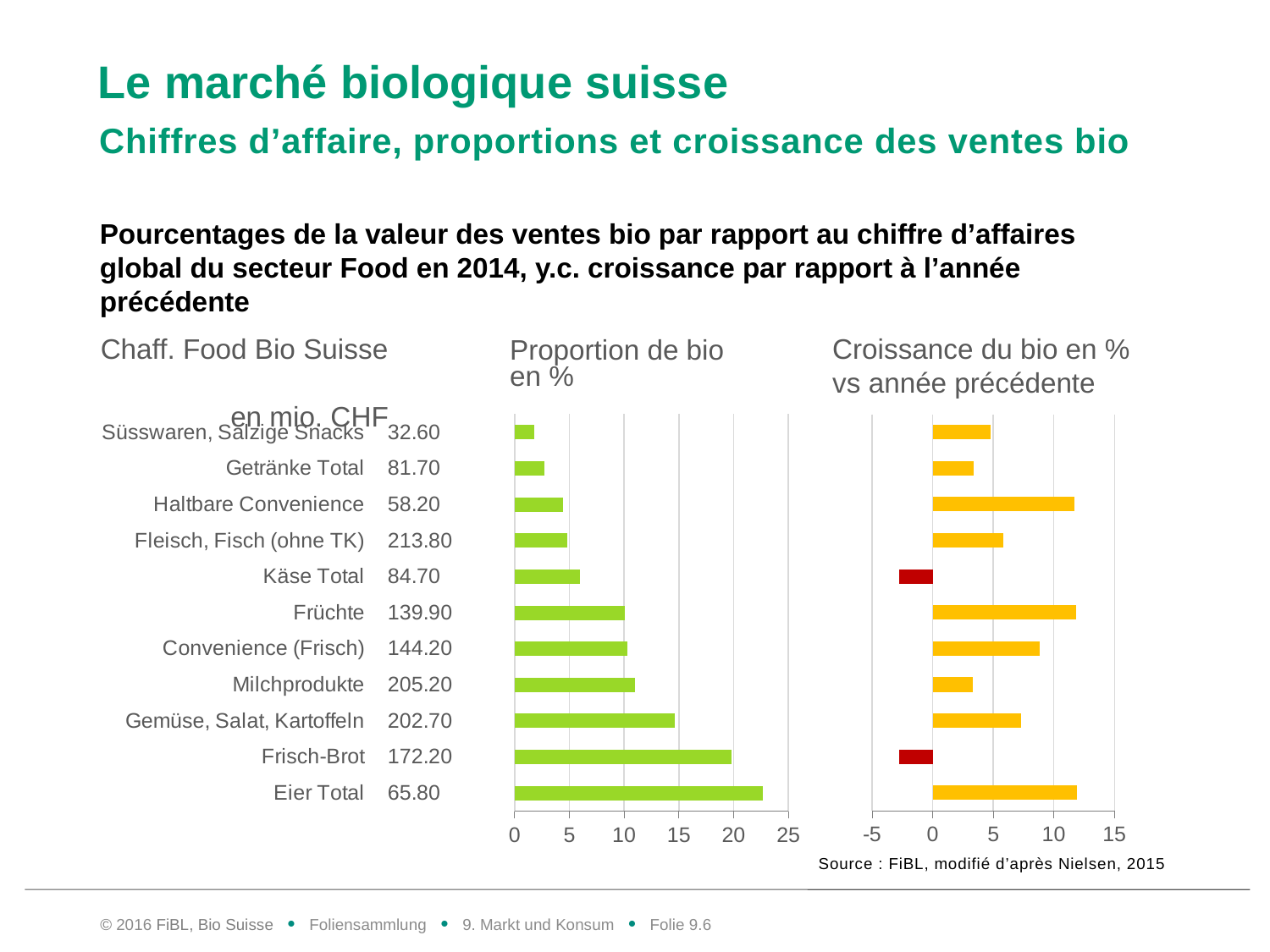

# Le marché biologique suisse
Chiffres d’affaire, proportions et croissance des ventes bio
Pourcentages de la valeur des ventes bio par rapport au chiffre d’affaires global du secteur Food en 2014, y.c. croissance par rapport à l’année précédente
Chaff. Food Bio Suisse
en mio. CHF
Croissance du bio en % vs année précédente
Proportion de bio en %

### Chart

| Category | in Mio. CHF |
|---|---|
| Eier Total | 65.8 |
| Frisch-Brot | 172.2 |
| Gemüse, Salat, Kartoffeln | 202.7 |
| Milchprodukte | 205.2 |
| Convenience (Frisch) | 144.2 |
| Früchte | 139.9 |
| Käse Total | 84.7 |
| Fleisch, Fisch (ohne TK) | 213.8 |
| Haltbare Convenience | 58.2 |
| Getränke Total | 81.7 |
| Süsswaren, Salzige Snacks | 32.6 |

### Chart

| Category | Anteil Bio in % |
|---|---|
| Eier Total | 22.7 |
| Frisch-Brot | 19.8 |
| Gemüse, Salat, Kartoffeln | 14.6 |
| Milchprodukte | 11.0 |
| Convenience (Frisch) | 10.3 |
| Früchte | 10.1 |
| Käse Total | 6.0 |
| Fleisch, Fisch (ohne TK) | 4.8 |
| Haltbare Convenience | 4.4 |
| Getränke Total | 2.7 |
| Süsswaren, Salzige Snacks | 1.8 |

### Chart

| Category | Wachtum % vs. VJ |
|---|---|
| Eier Total | 11.9 |
| Frisch-Brot | -2.8 |
| Gemüse, Salat, Kartoffeln | 7.3 |
| Milchprodukte | 3.3 |
| Convenience (Frisch) | 8.8 |
| Früchte | 11.8 |
| Käse Total | -2.8 |
| Fleisch, Fisch (ohne TK) | 5.8 |
| Haltbare Convenience | 11.7 |
| Getränke Total | 3.4 |
| Süsswaren, Salzige Snacks | 4.8 |
Source : FiBL, modifié d’après Nielsen, 2015
© 2016 FiBL, Bio Suisse   •   Foliensammlung   •   9. Markt und Konsum   •   Folie 9.6